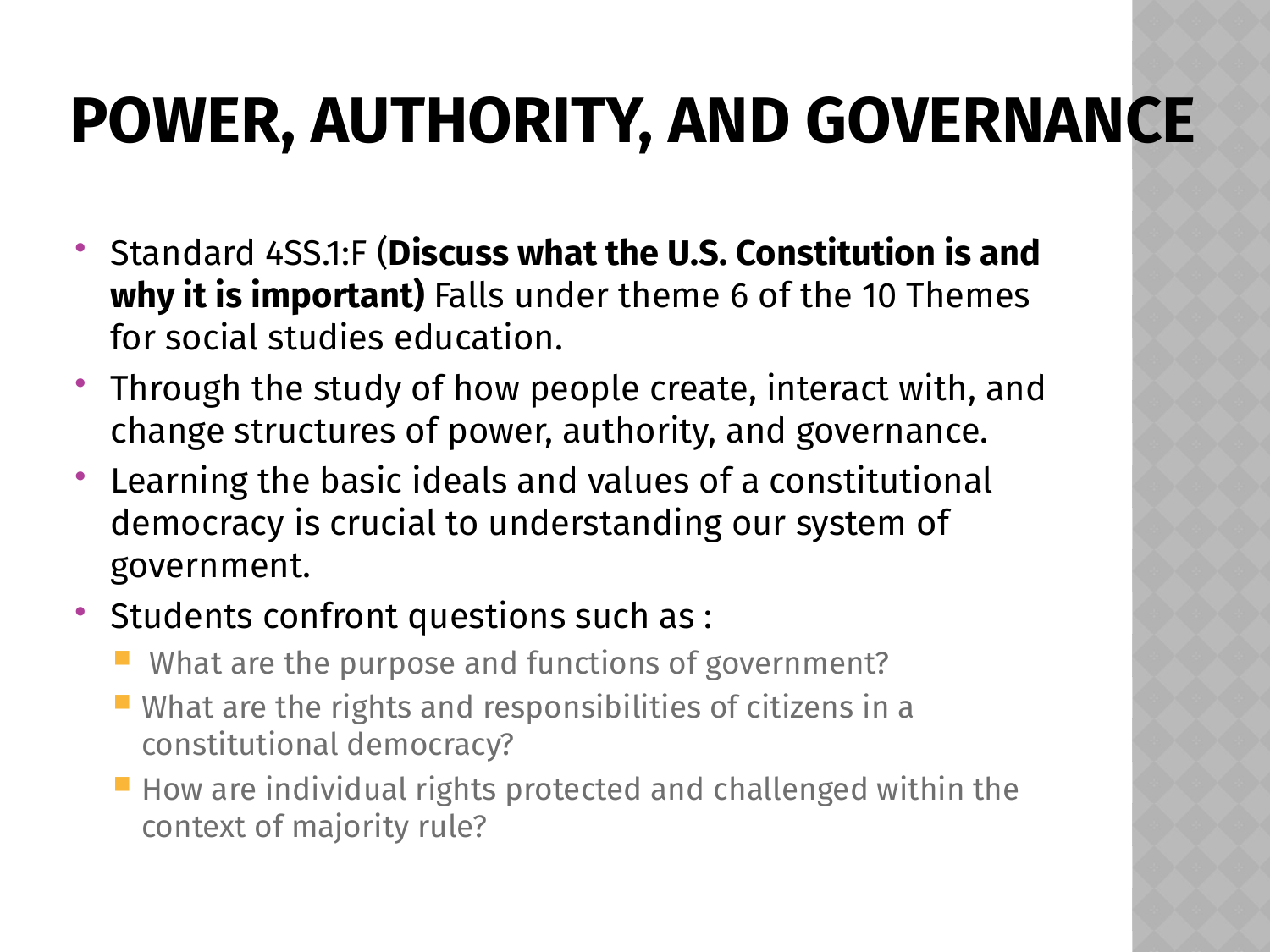

# POWER, AUTHORITY, AND GOVERNANCE
Standard 4SS.1:F (Discuss what the U.S. Constitution is and why it is important) Falls under theme 6 of the 10 Themes for social studies education.
Through the study of how people create, interact with, and change structures of power, authority, and governance.
Learning the basic ideals and values of a constitutional democracy is crucial to understanding our system of government.
Students confront questions such as :
 What are the purpose and functions of government?
What are the rights and responsibilities of citizens in a constitutional democracy?
How are individual rights protected and challenged within the context of majority rule?